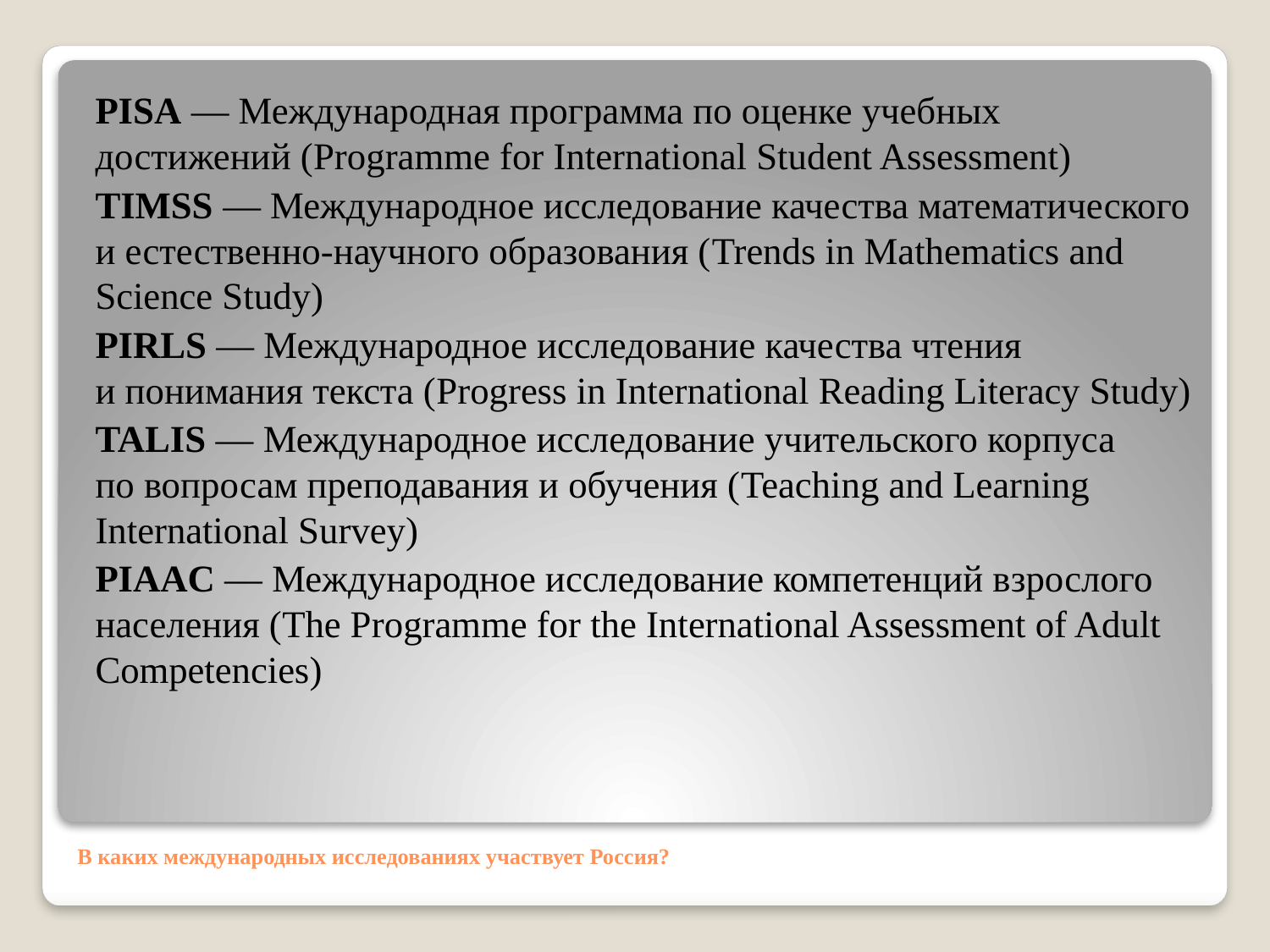

PISA — Международная программа по оценке учебных достижений (Programme for International Student Assessment)
TIMSS — Международное исследование качества математического и естественно-научного образования (Trends in Mathematics and Science Study)
PIRLS — Международное исследование качества чтения и понимания текста (Progress in International Reading Literacy Study)
TALIS — Международное исследование учительского корпуса по вопросам преподавания и обучения (Teaching and Learning International Survey)
PIAAC — Международное исследование компетенций взрослого населения (The Programme for the International Assessment of Adult Competencies)
# В каких международных исследованиях участвует Россия?